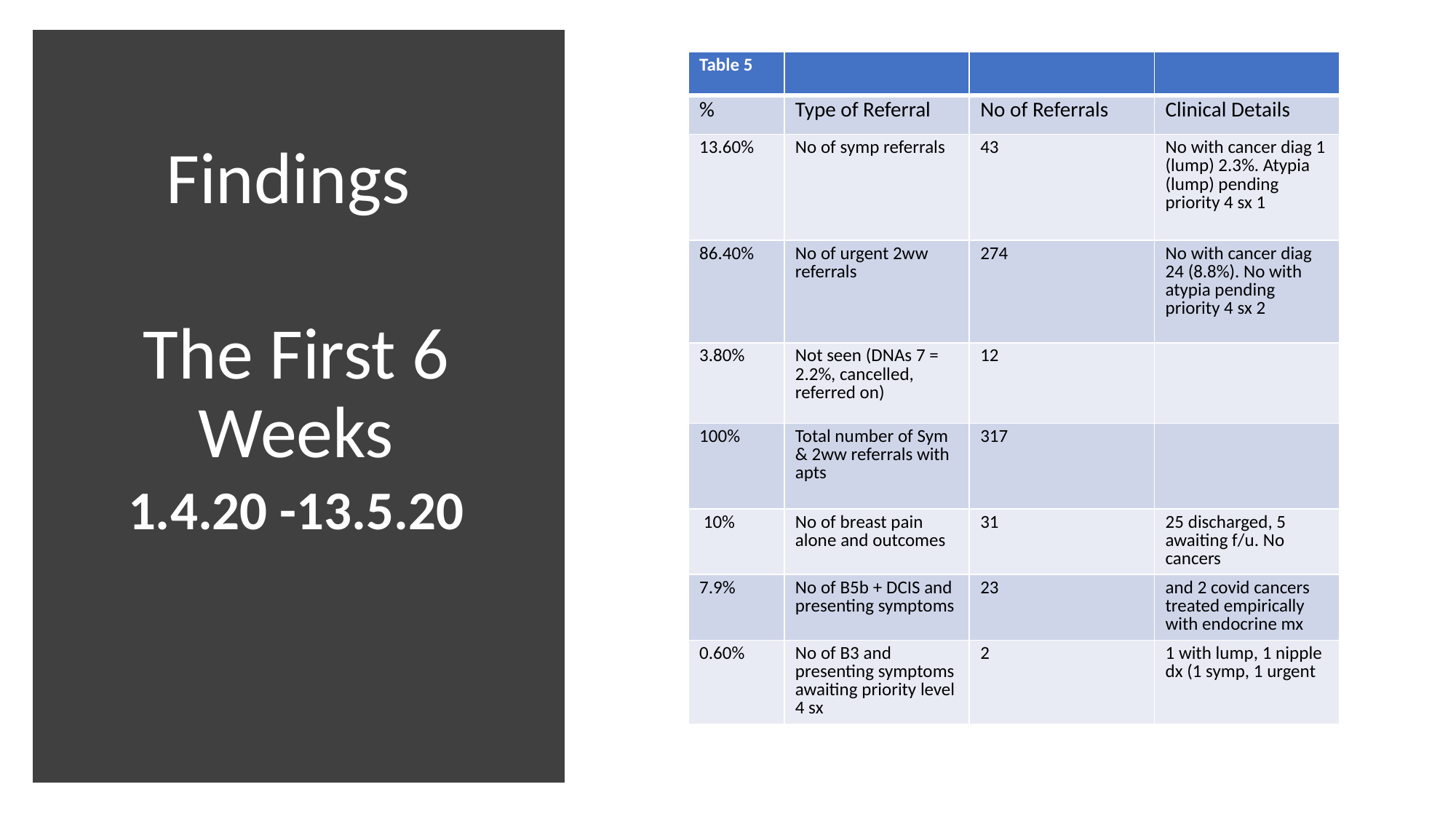

| Table 5 |  |  |  |
| --- | --- | --- | --- |
| % | Type of Referral | No of Referrals | Clinical Details |
| 13.60% | No of symp referrals | 43 | No with cancer diag 1 (lump) 2.3%. Atypia (lump) pending priority 4 sx 1 |
| 86.40% | No of urgent 2ww referrals | 274 | No with cancer diag 24 (8.8%). No with atypia pending priority 4 sx 2 |
| 3.80% | Not seen (DNAs 7 = 2.2%, cancelled, referred on) | 12 |  |
| 100% | Total number of Sym & 2ww referrals with apts | 317 |  |
| 10% | No of breast pain alone and outcomes | 31 | 25 discharged, 5 awaiting f/u. No cancers |
| 7.9% | No of B5b + DCIS and presenting symptoms | 23 | and 2 covid cancers treated empirically with endocrine mx |
| 0.60% | No of B3 and presenting symptoms awaiting priority level 4 sx | 2 | 1 with lump, 1 nipple dx (1 symp, 1 urgent |
Findings

The First 6 Weeks
1.4.20 -13.5.20